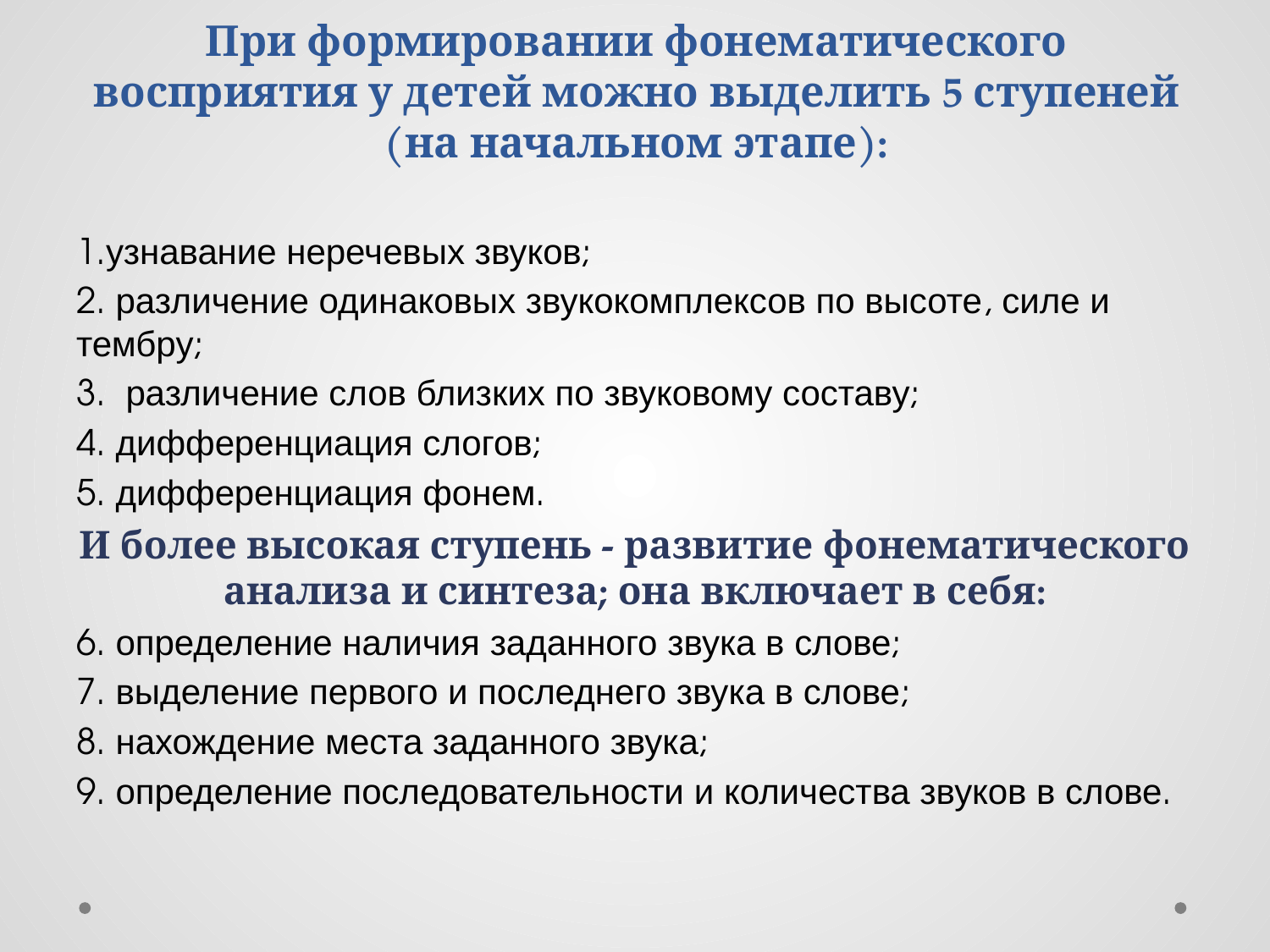

# При формировании фонематического восприятия у детей можно выделить 5 ступеней (на начальном этапе):
1.узнавание неречевых звуков;
2. различение одинаковых звукокомплексов по высоте, силе и   тембру;
3.  различение слов близких по звуковому составу;
4. дифференциация слогов;
5. дифференциация фонем.
И более высокая ступень - развитие фонематического анализа и синтеза; она включает в себя:
6. определение наличия заданного звука в слове;
7. выделение первого и последнего звука в слове;
8. нахождение места заданного звука;
9. определение последовательности и количества звуков в слове.